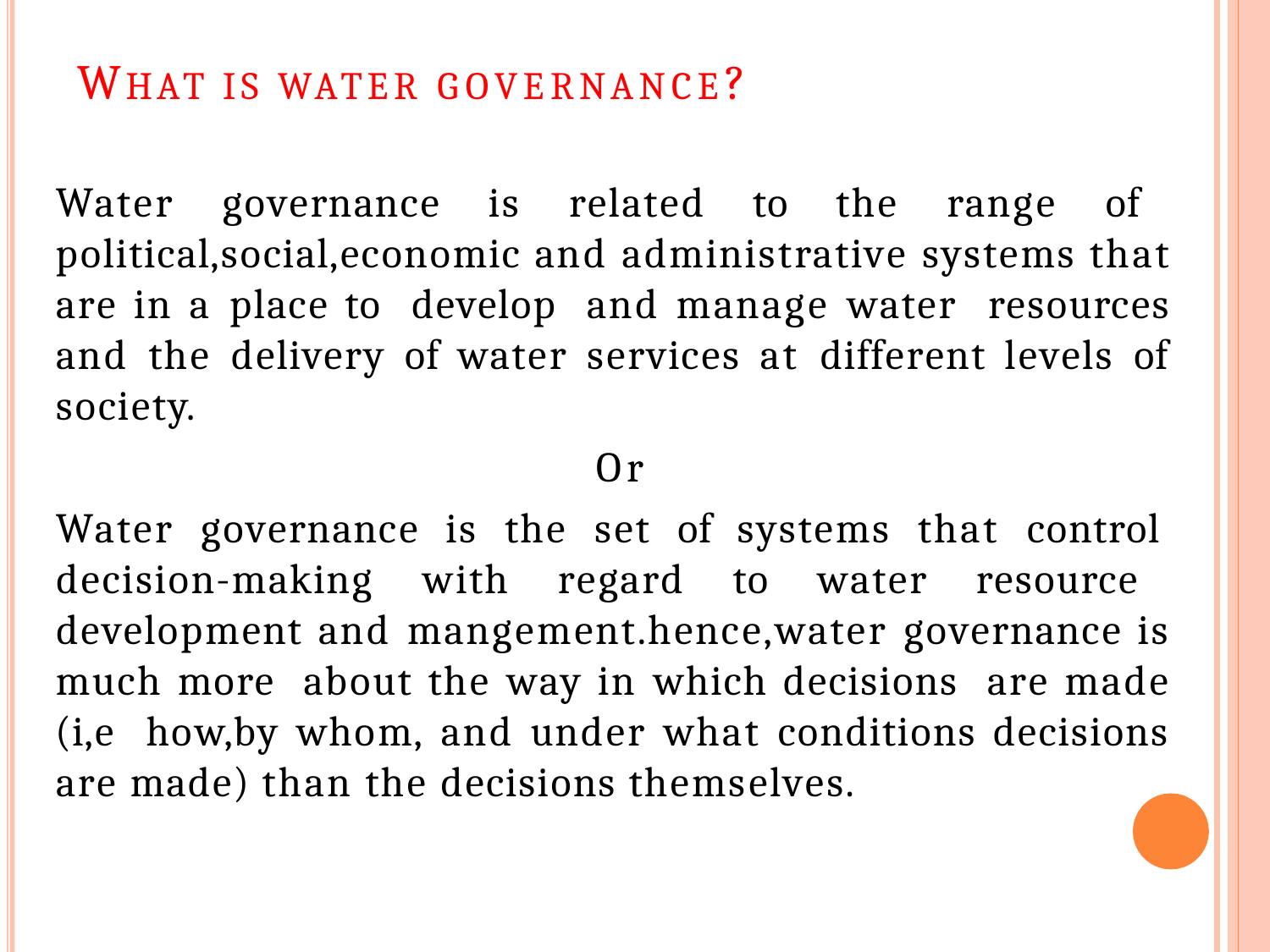

# WHAT IS WATER GOVERNANCE?
Water governance is related to the range of  political,social,economic and administrative systems that  are in a place to  develop  and manage water  resources  and the delivery of water services at different levels of  society.
Or
Water governance is the set of systems that control  decision-making with regard to water resource  development and mangement.hence,water governance is  much more  about the way in which decisions  are made  (i,e  how,by whom, and under what conditions decisions  are made) than the decisions themselves.